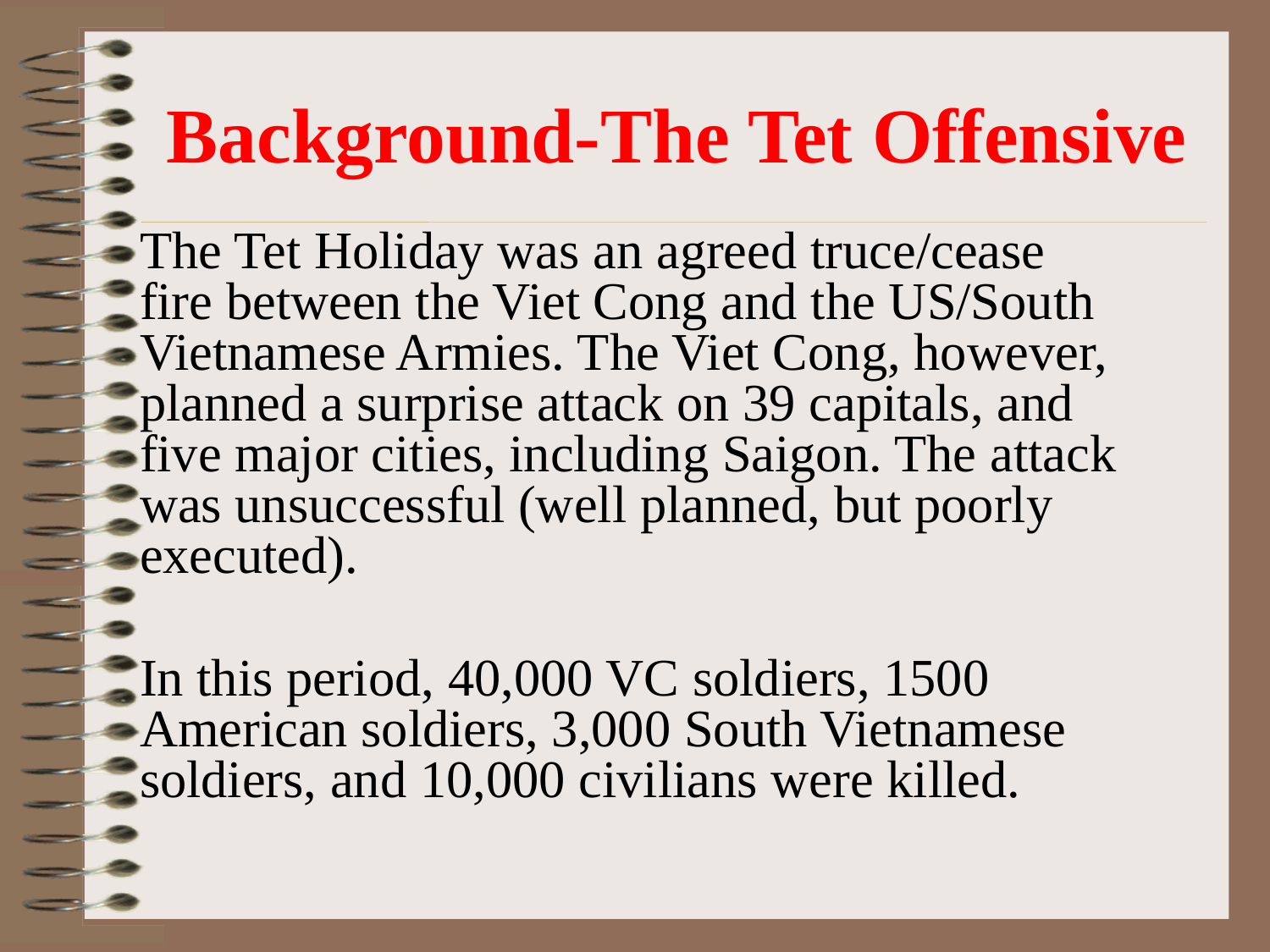

# Background-The Tet Offensive
The Tet Holiday was an agreed truce/cease fire between the Viet Cong and the US/South Vietnamese Armies. The Viet Cong, however, planned a surprise attack on 39 capitals, and five major cities, including Saigon. The attack was unsuccessful (well planned, but poorly executed).

In this period, 40,000 VC soldiers, 1500 American soldiers, 3,000 South Vietnamese soldiers, and 10,000 civilians were killed.